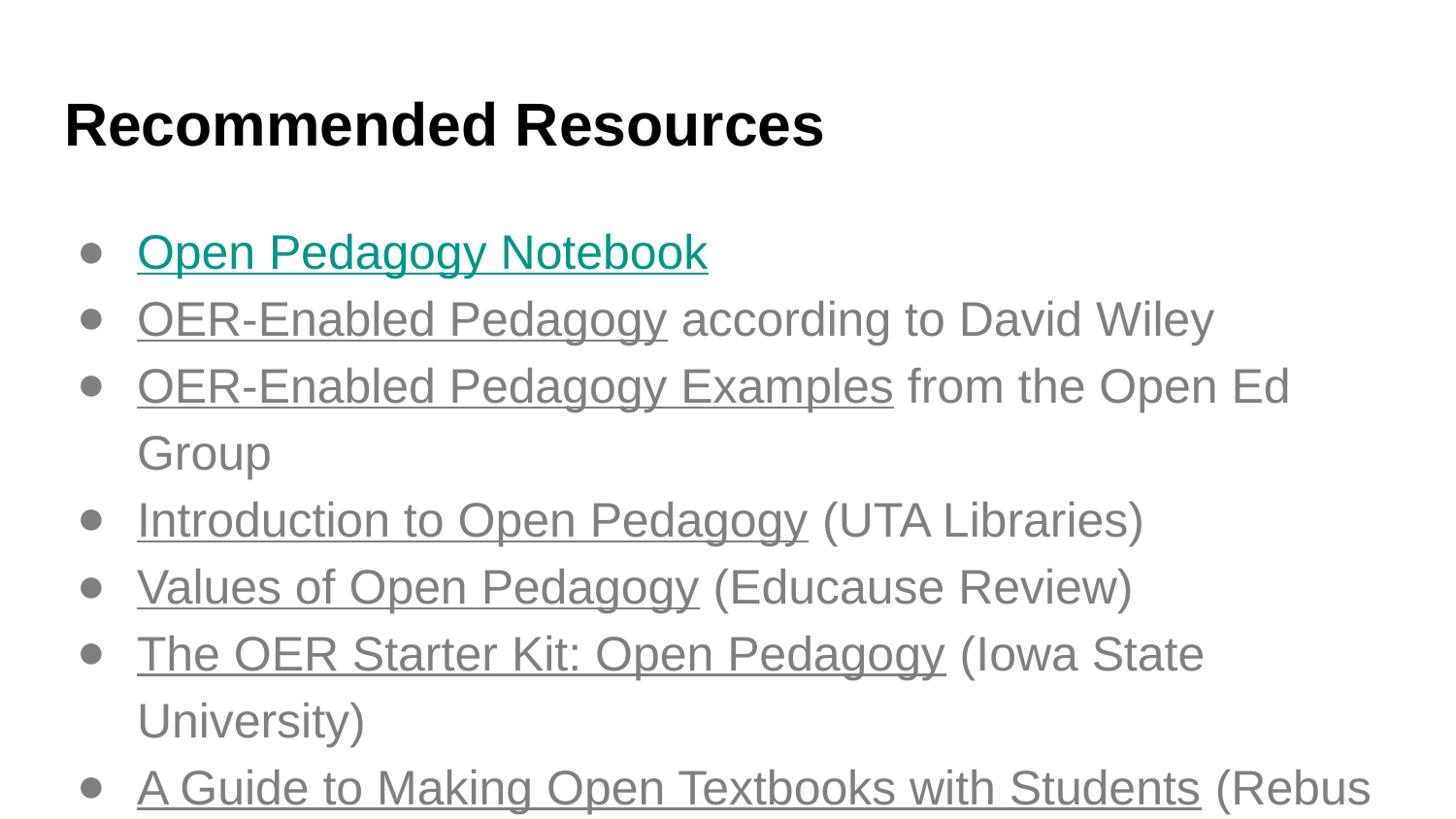

# Recommended Resources
Open Pedagogy Notebook
OER-Enabled Pedagogy according to David Wiley
OER-Enabled Pedagogy Examples from the Open Ed Group
Introduction to Open Pedagogy (UTA Libraries)
Values of Open Pedagogy (Educause Review)
The OER Starter Kit: Open Pedagogy (Iowa State University)
A Guide to Making Open Textbooks with Students (Rebus Community)